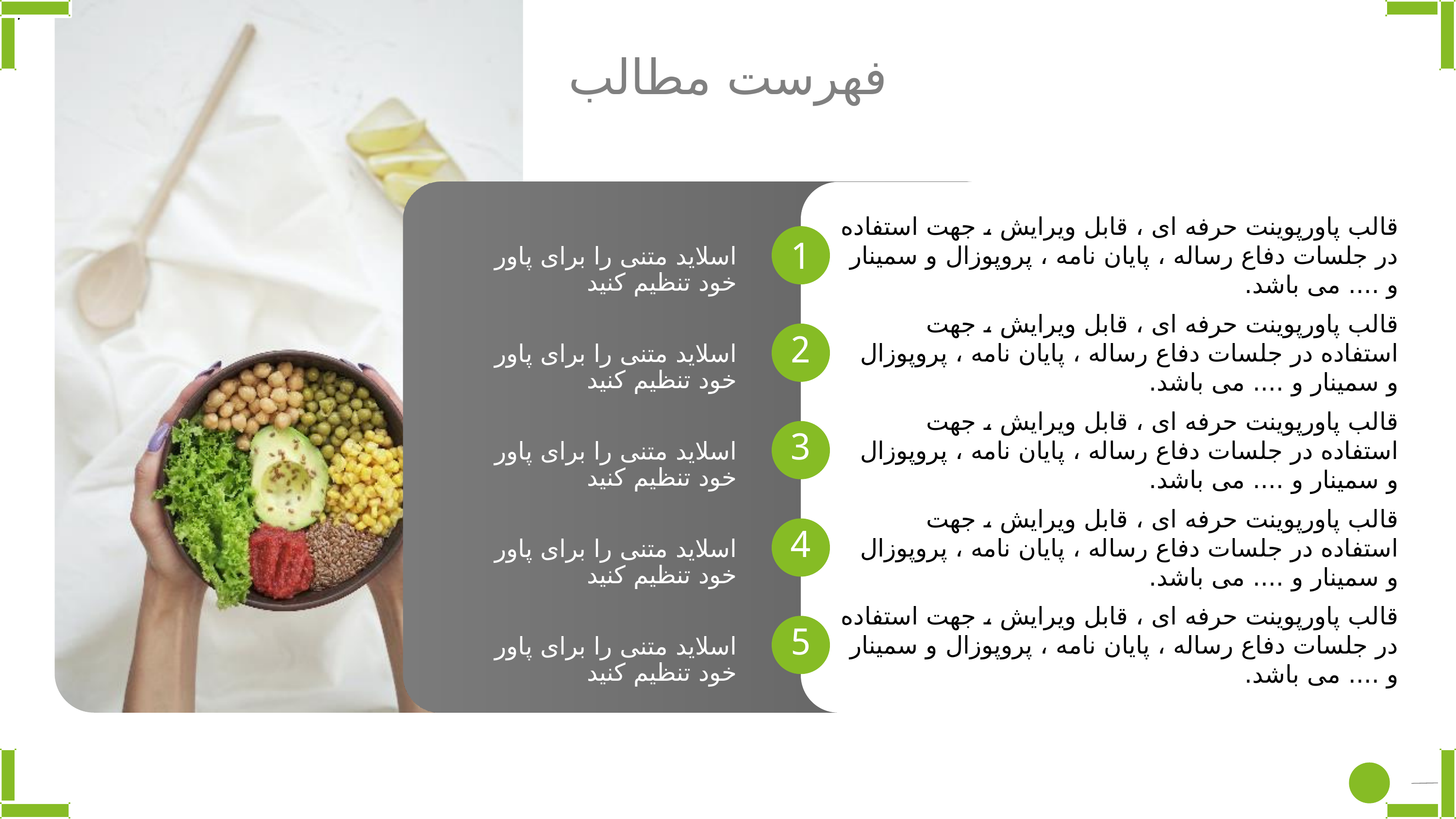

فهرست مطالب

قالب پاورپوينت حرفه ای ، قابل ویرایش ، جهت استفاده در جلسات دفاع رساله ، پایان نامه ، پروپوزال و سمینار و .... می باشد.

1
اسلاید متنی را برای پاور خود تنظیم کنید
قالب پاورپوينت حرفه ای ، قابل ویرایش ، جهت استفاده در جلسات دفاع رساله ، پایان نامه ، پروپوزال و سمینار و .... می باشد.

2
اسلاید متنی را برای پاور خود تنظیم کنید
قالب پاورپوينت حرفه ای ، قابل ویرایش ، جهت استفاده در جلسات دفاع رساله ، پایان نامه ، پروپوزال و سمینار و .... می باشد.

3
اسلاید متنی را برای پاور خود تنظیم کنید
قالب پاورپوينت حرفه ای ، قابل ویرایش ، جهت استفاده در جلسات دفاع رساله ، پایان نامه ، پروپوزال و سمینار و .... می باشد.

4
اسلاید متنی را برای پاور خود تنظیم کنید
قالب پاورپوينت حرفه ای ، قابل ویرایش ، جهت استفاده در جلسات دفاع رساله ، پایان نامه ، پروپوزال و سمینار و .... می باشد.

5
اسلاید متنی را برای پاور خود تنظیم کنید